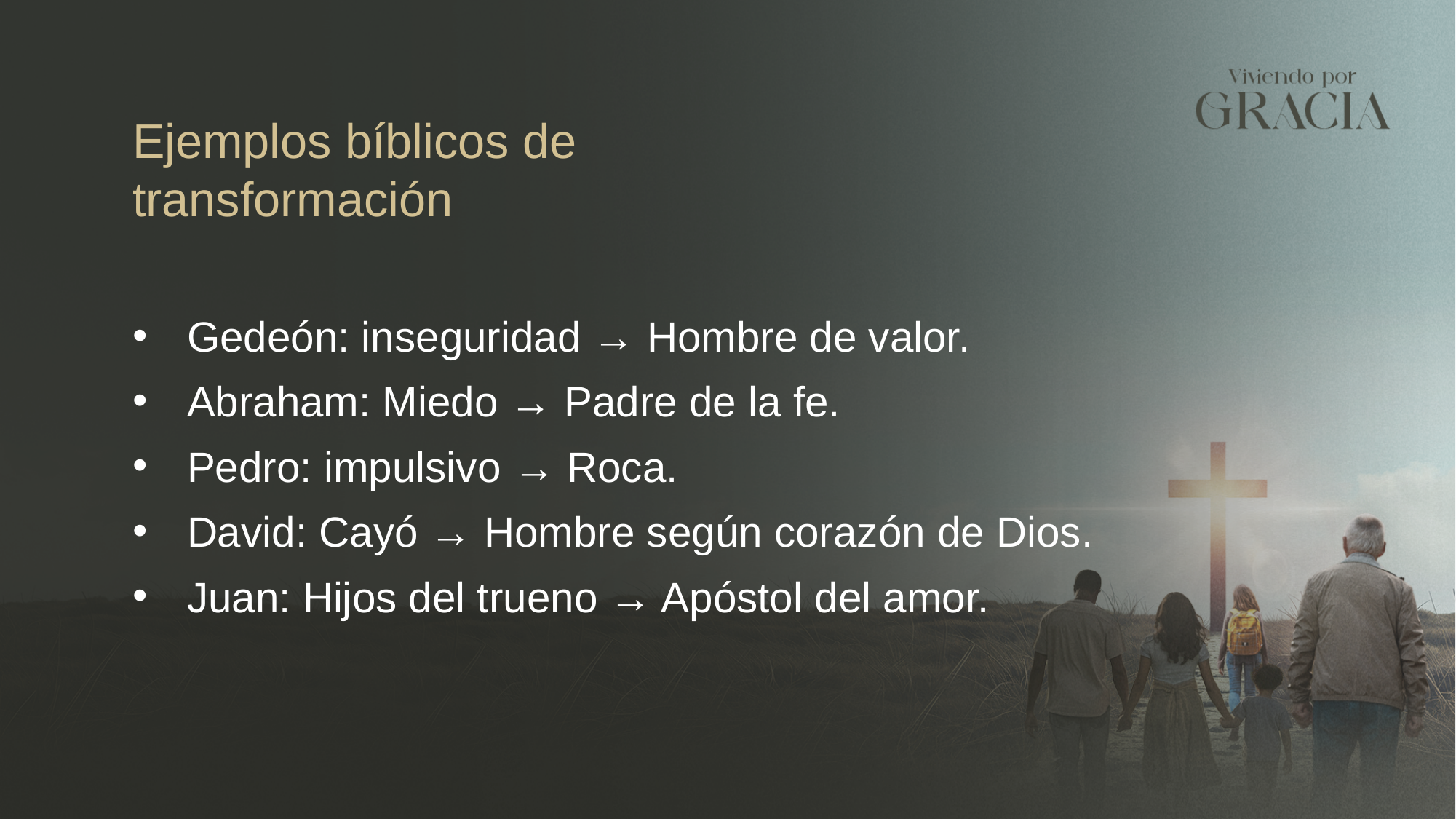

Ejemplos bíblicos de transformación
Gedeón: inseguridad → Hombre de valor.
Abraham: Miedo → Padre de la fe.
Pedro: impulsivo → Roca.
David: Cayó → Hombre según corazón de Dios.
Juan: Hijos del trueno → Apóstol del amor.